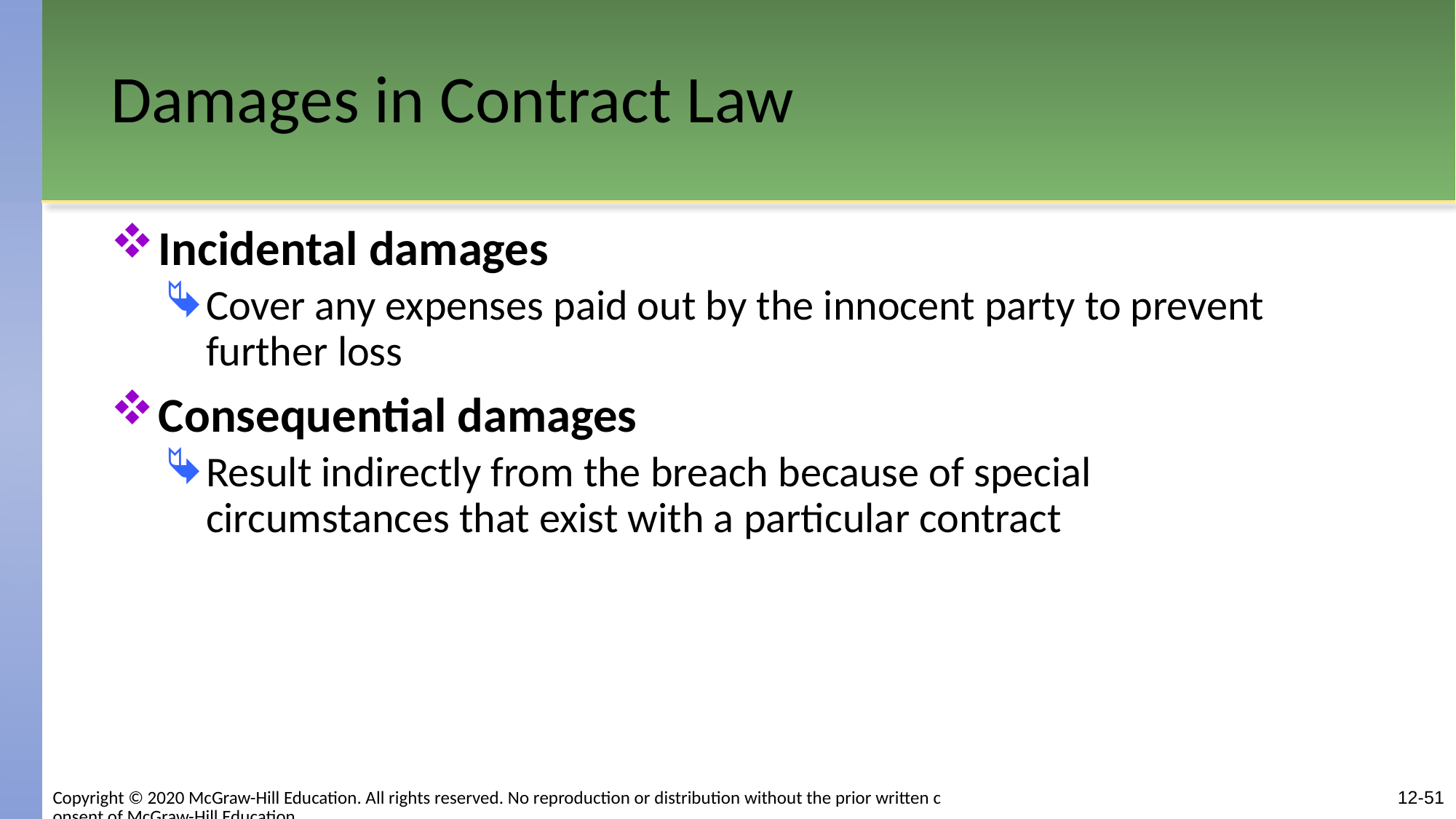

# Damages in Contract Law
Incidental damages
Cover any expenses paid out by the innocent party to prevent further loss
Consequential damages
Result indirectly from the breach because of special circumstances that exist with a particular contract
Copyright © 2020 McGraw-Hill Education. All rights reserved. No reproduction or distribution without the prior written consent of McGraw-Hill Education.
12-51